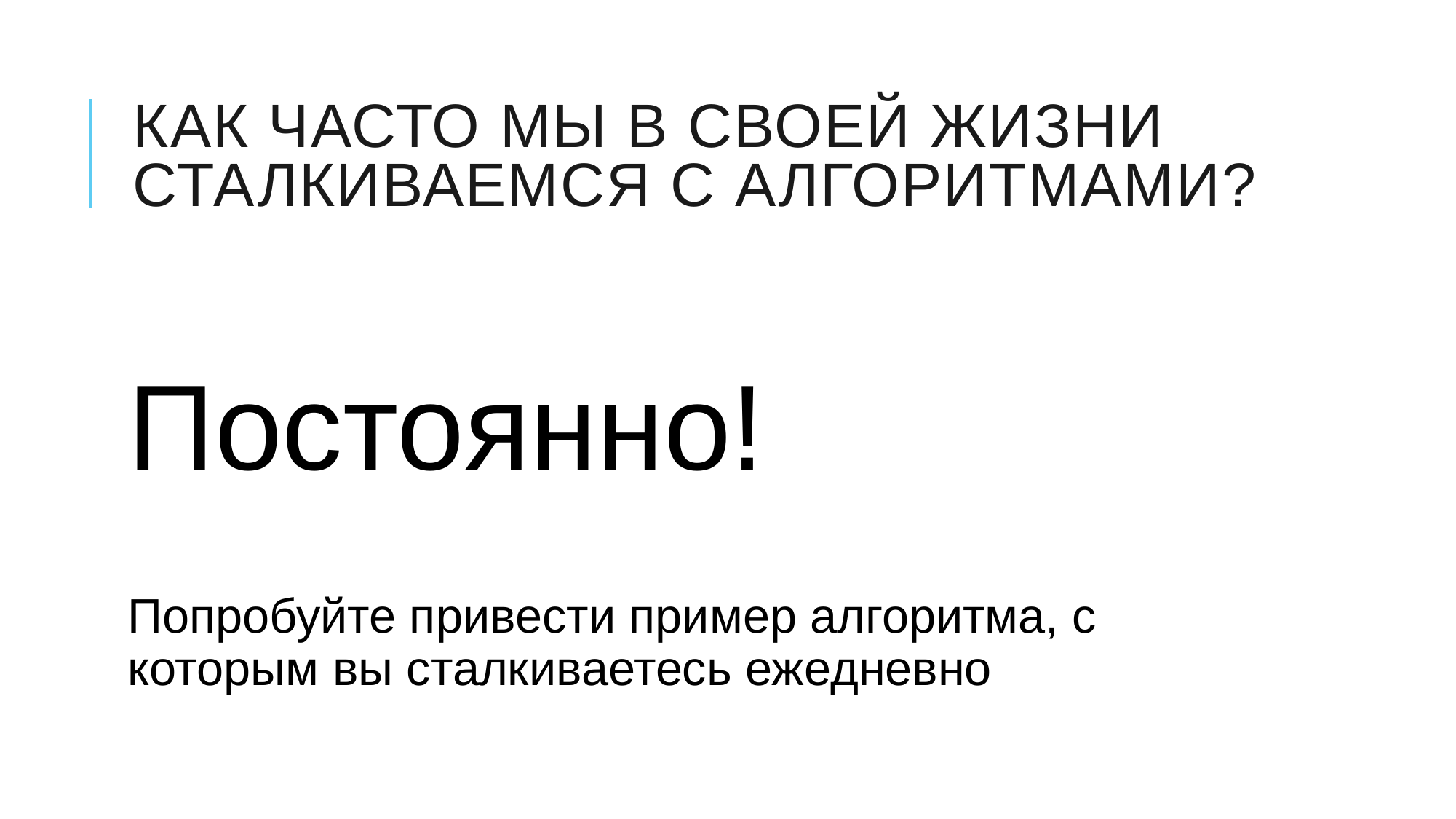

# Как часто мы в своей жизни сталкиваемся с алгоритмами?

Постоянно!

Попробуйте привести пример алгоритма, с которым вы сталкиваетесь ежедневно